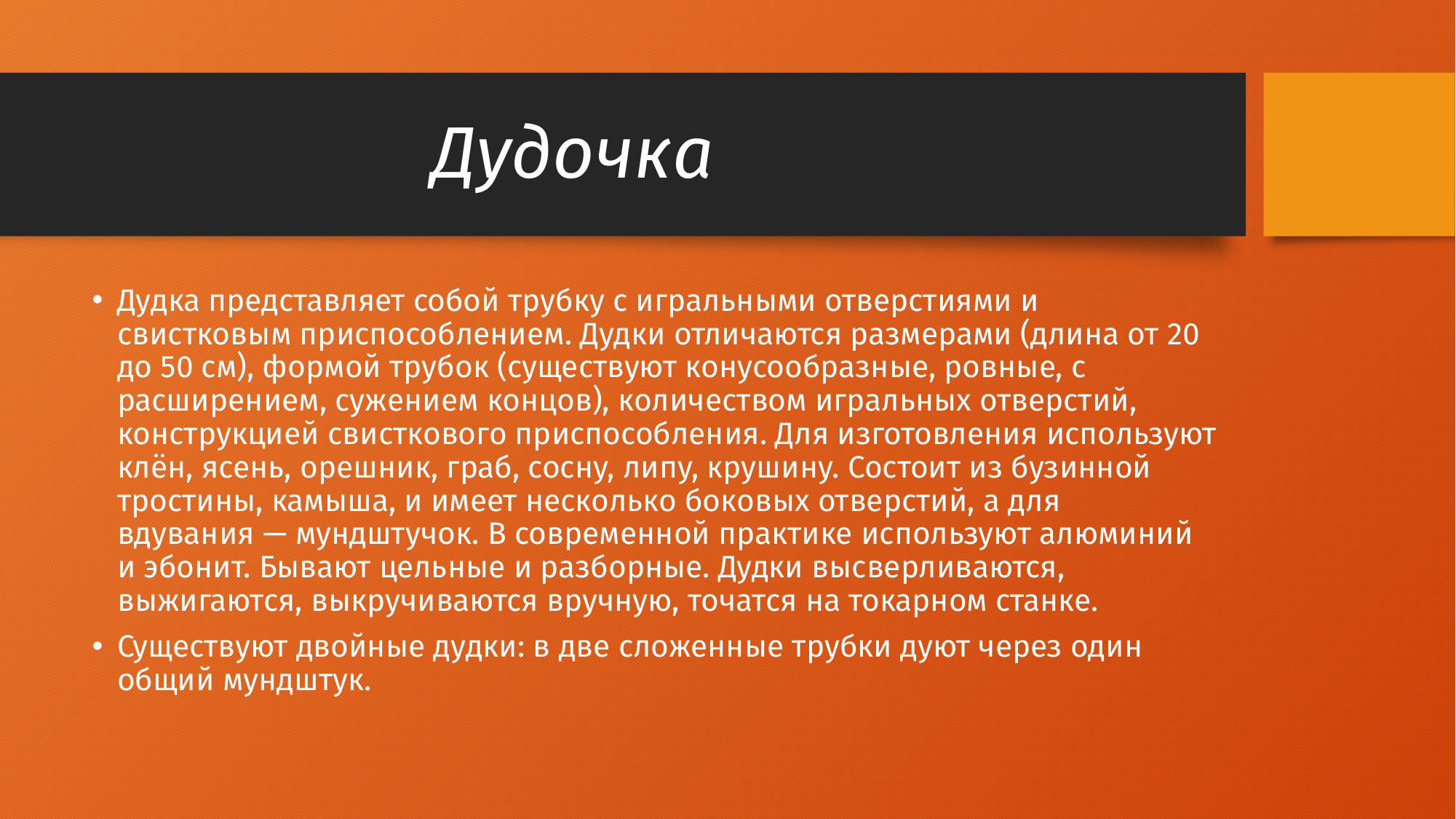

# Дудочка
Дудка представляет собой трубку с игральными отверстиями и свистковым приспособлением. Дудки отличаются размерами (длина от 20 до 50 см), формой трубок (существуют конусообразные, ровные, с расширением, сужением концов), количеством игральных отверстий, конструкцией свисткового приспособления. Для изготовления используют клён, ясень, орешник, граб, сосну, липу, крушину. Состоит из бузинной тростины, камыша, и имеет несколько боковых отверстий, а для вдувания — мундштучок. В современной практике используют алюминий и эбонит. Бывают цельные и разборные. Дудки высверливаются, выжигаются, выкручиваются вручную, точатся на токарном станке.
Существуют двойные дудки: в две сложенные трубки дуют через один общий мундштук.